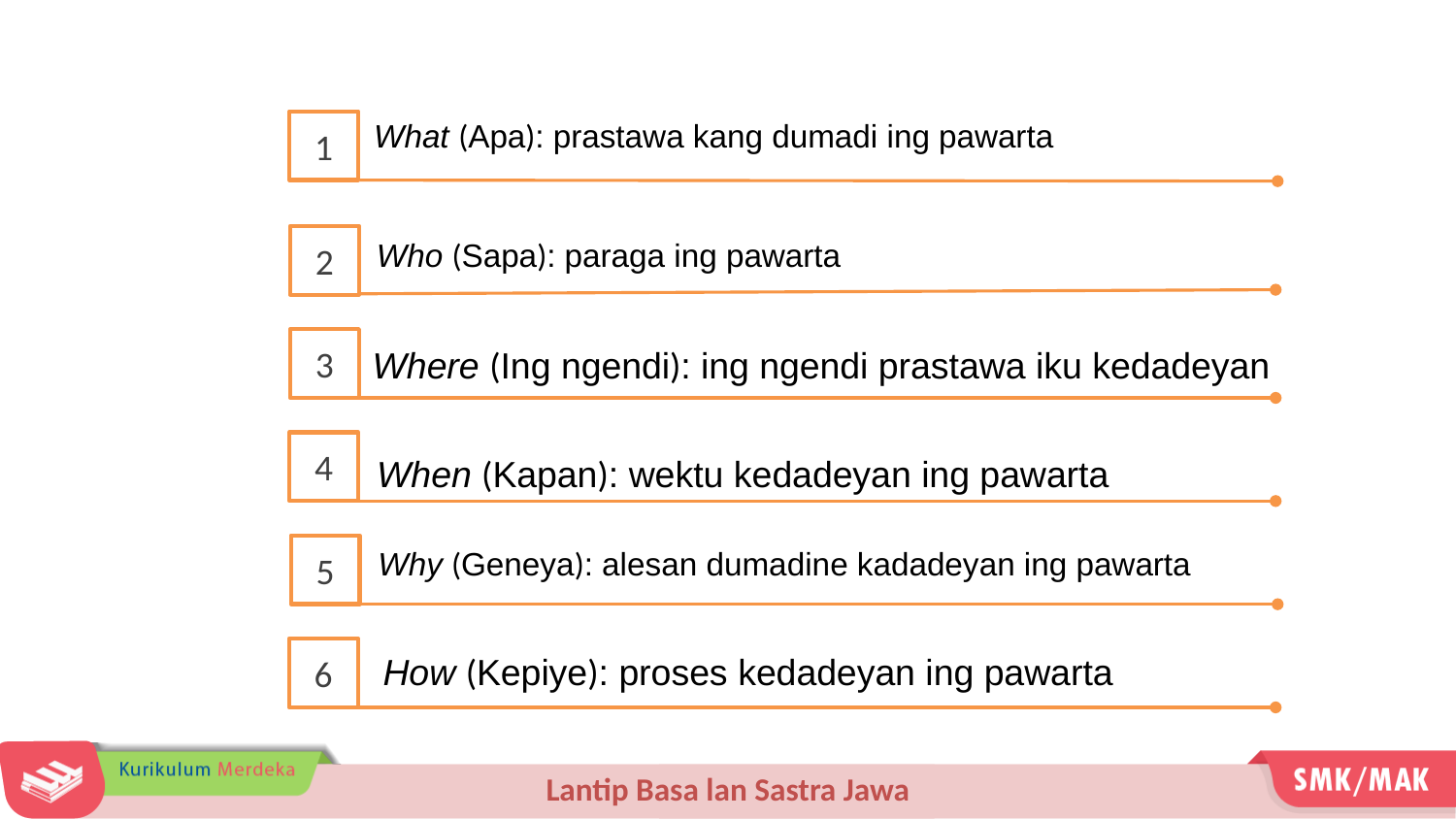

What (Apa): prastawa kang dumadi ing pawarta
1
2
Who (Sapa): paraga ing pawarta
3
Where (Ing ngendi): ing ngendi prastawa iku kedadeyan
4
When (Kapan): wektu kedadeyan ing pawarta
5
Why (Geneya): alesan dumadine kadadeyan ing pawarta

6
How (Kepiye): proses kedadeyan ing pawarta